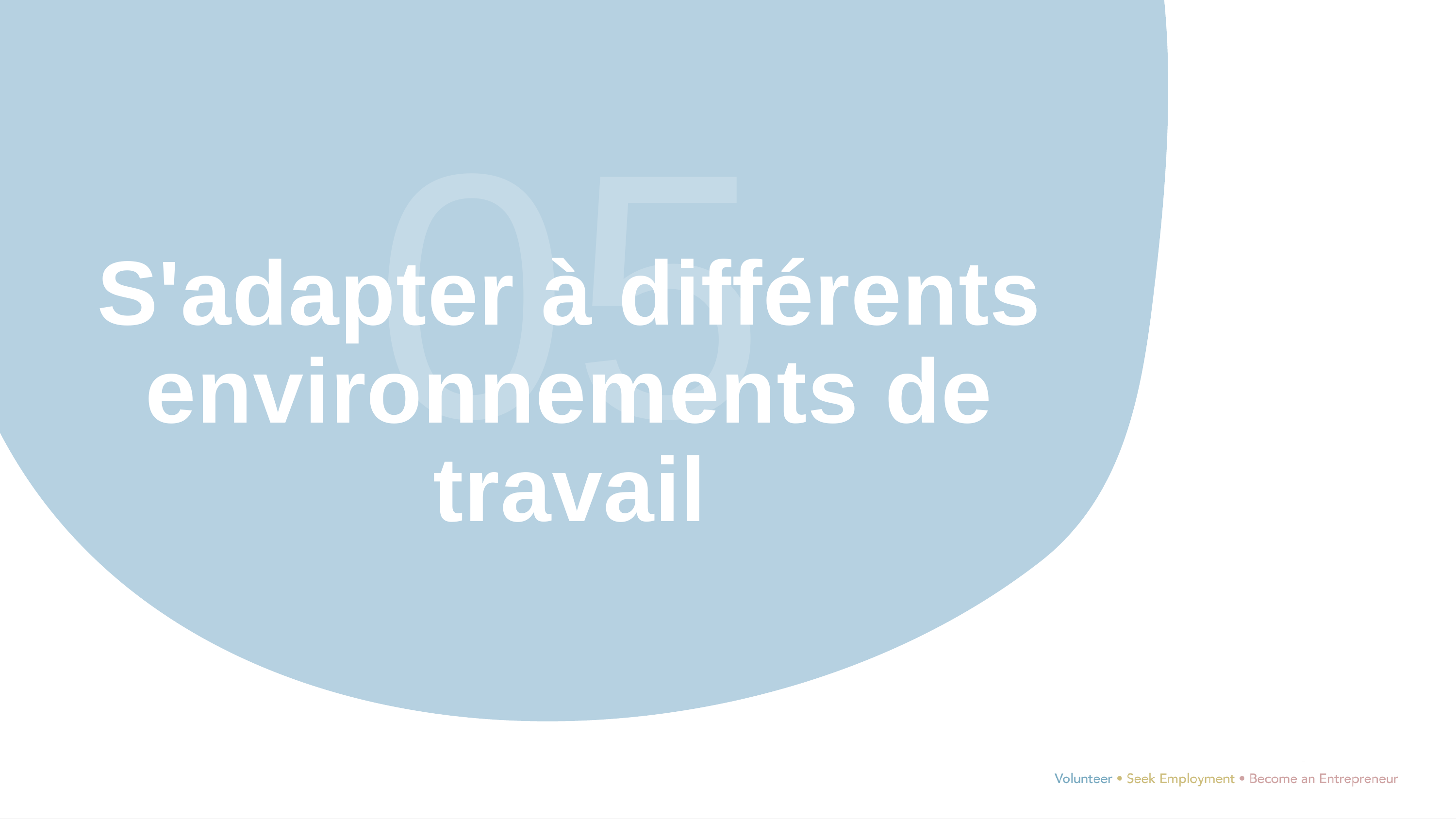

05
S'adapter à différents environnements de travail